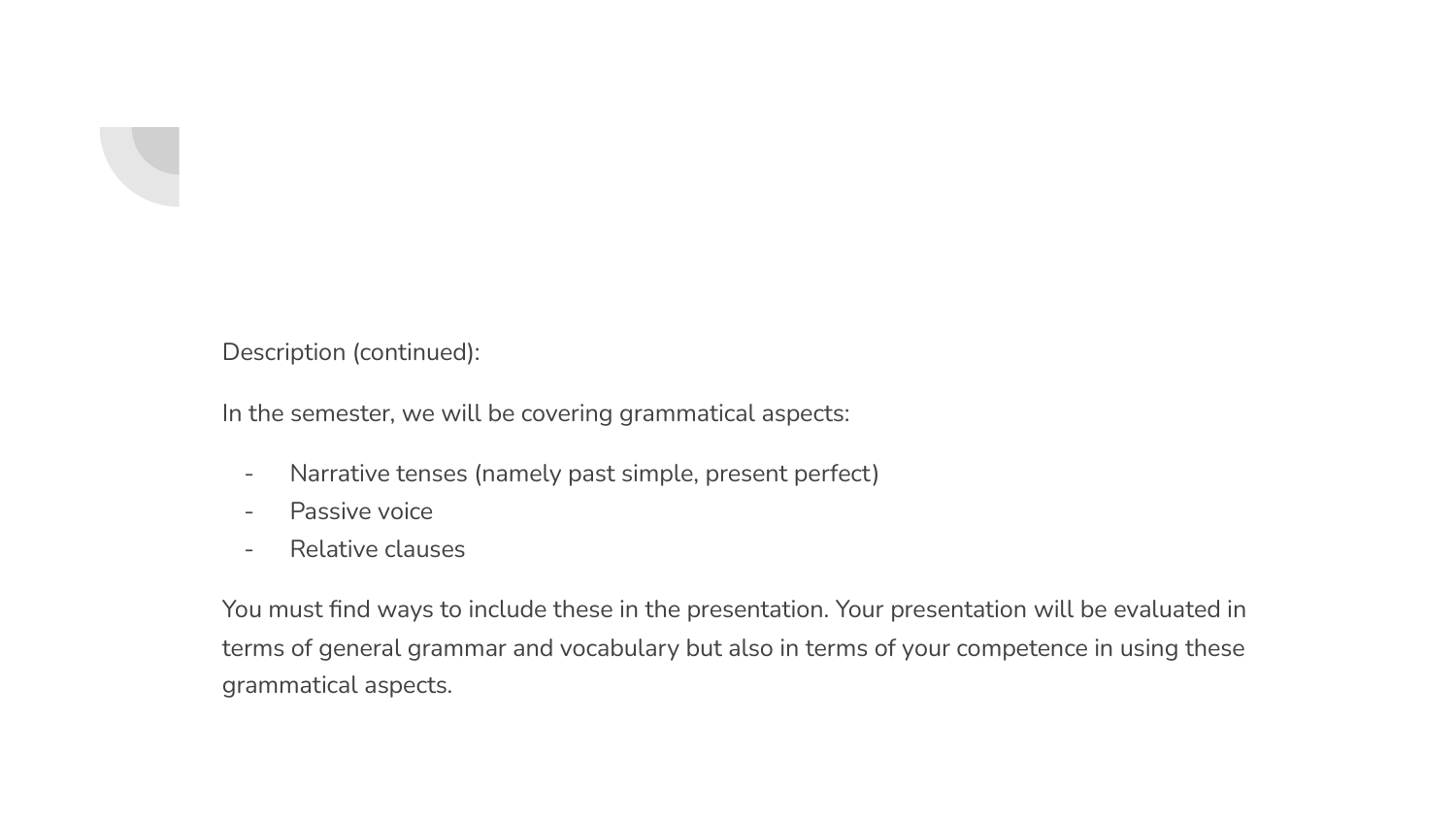

#
Description (continued):
In the semester, we will be covering grammatical aspects:
Narrative tenses (namely past simple, present perfect)
Passive voice
Relative clauses
You must find ways to include these in the presentation. Your presentation will be evaluated in terms of general grammar and vocabulary but also in terms of your competence in using these grammatical aspects.